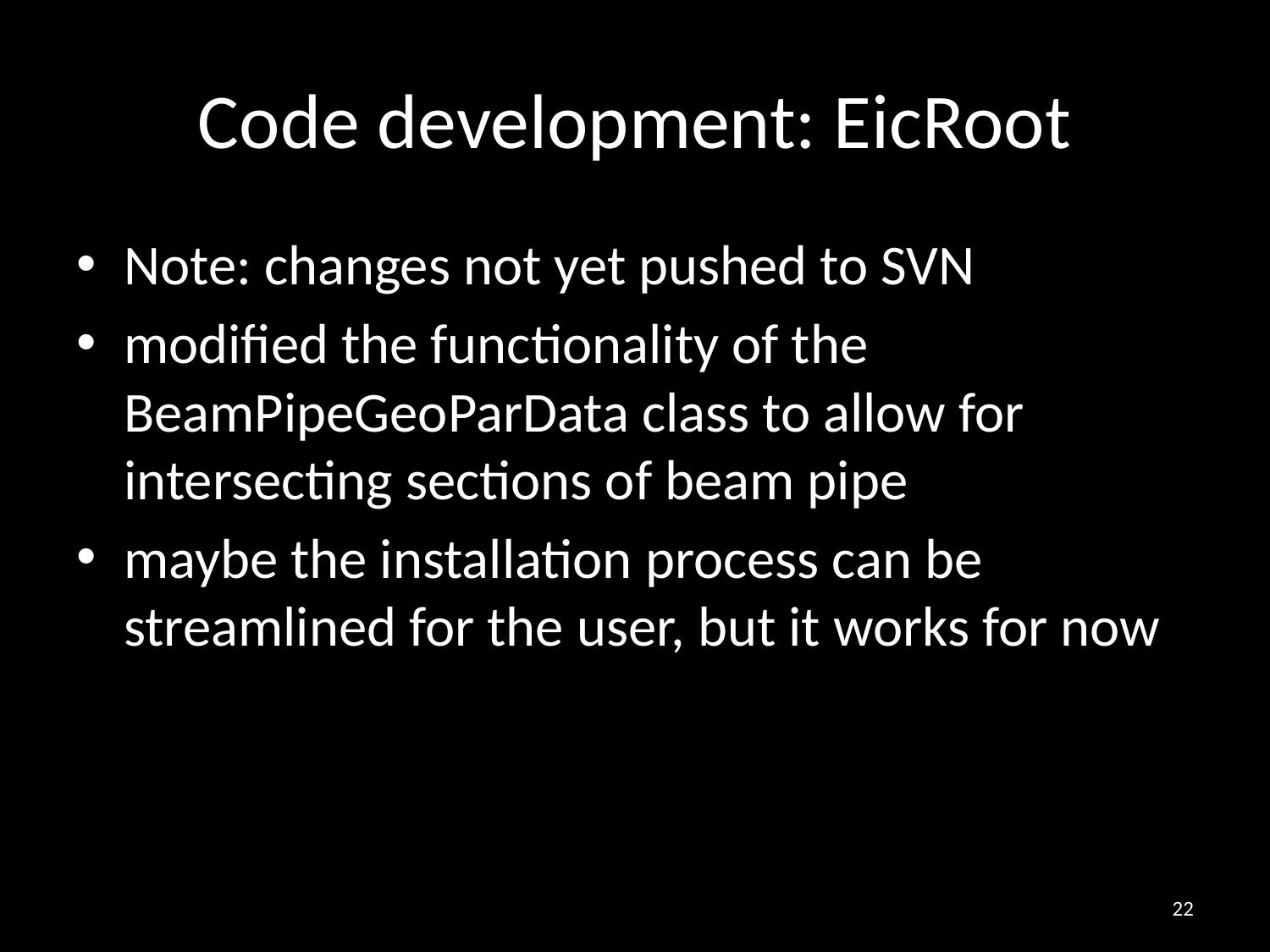

# Code development: EicRoot
Note: changes not yet pushed to SVN
modified the functionality of the BeamPipeGeoParData class to allow for intersecting sections of beam pipe
maybe the installation process can be streamlined for the user, but it works for now
22